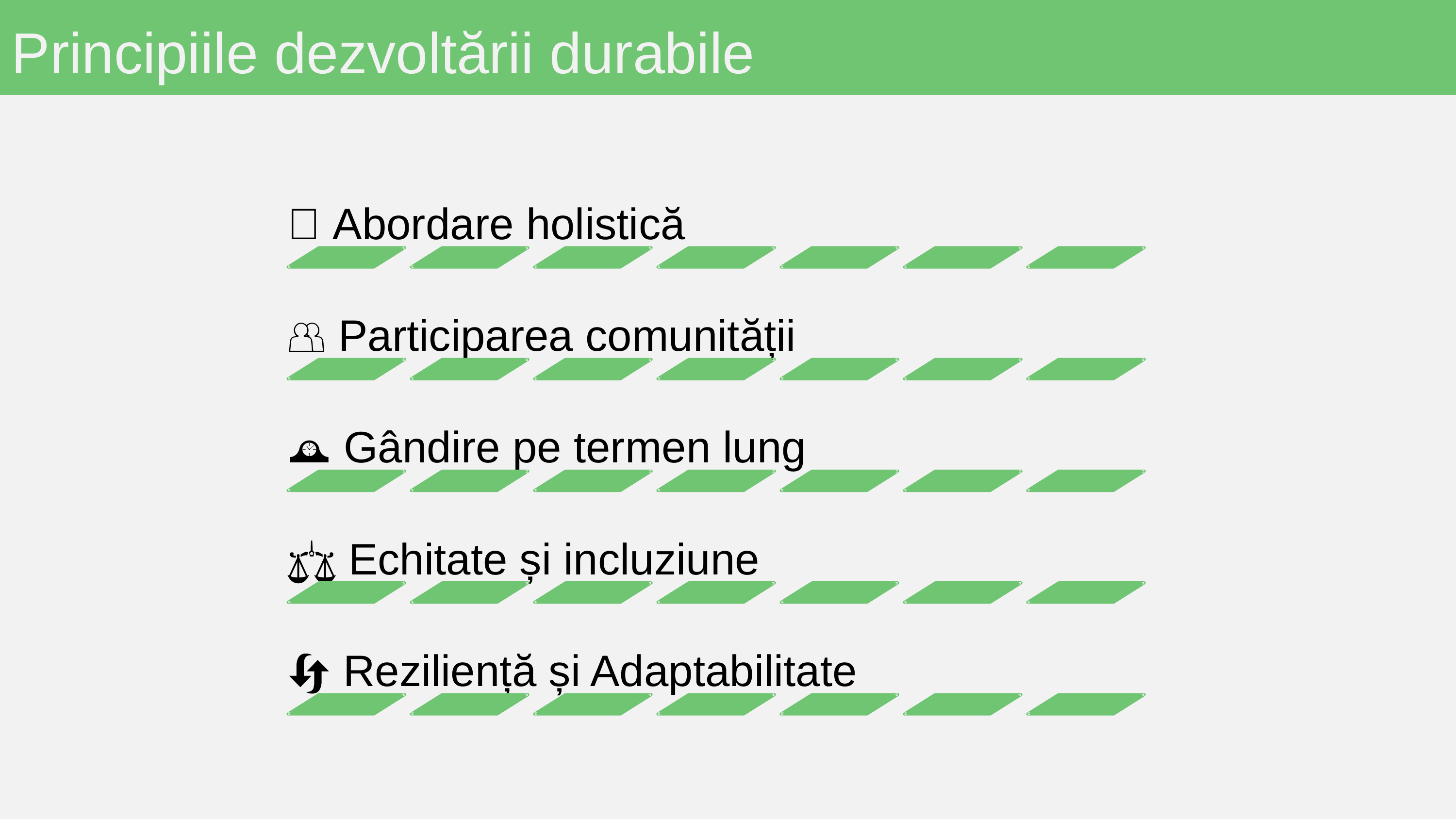

Principiile dezvoltării durabile

🧩 Abordare holistică

👥 Participarea comunității

🕰️ Gândire pe termen lung

⚖️ Echitate și incluziune

🔄 Reziliență și Adaptabilitate